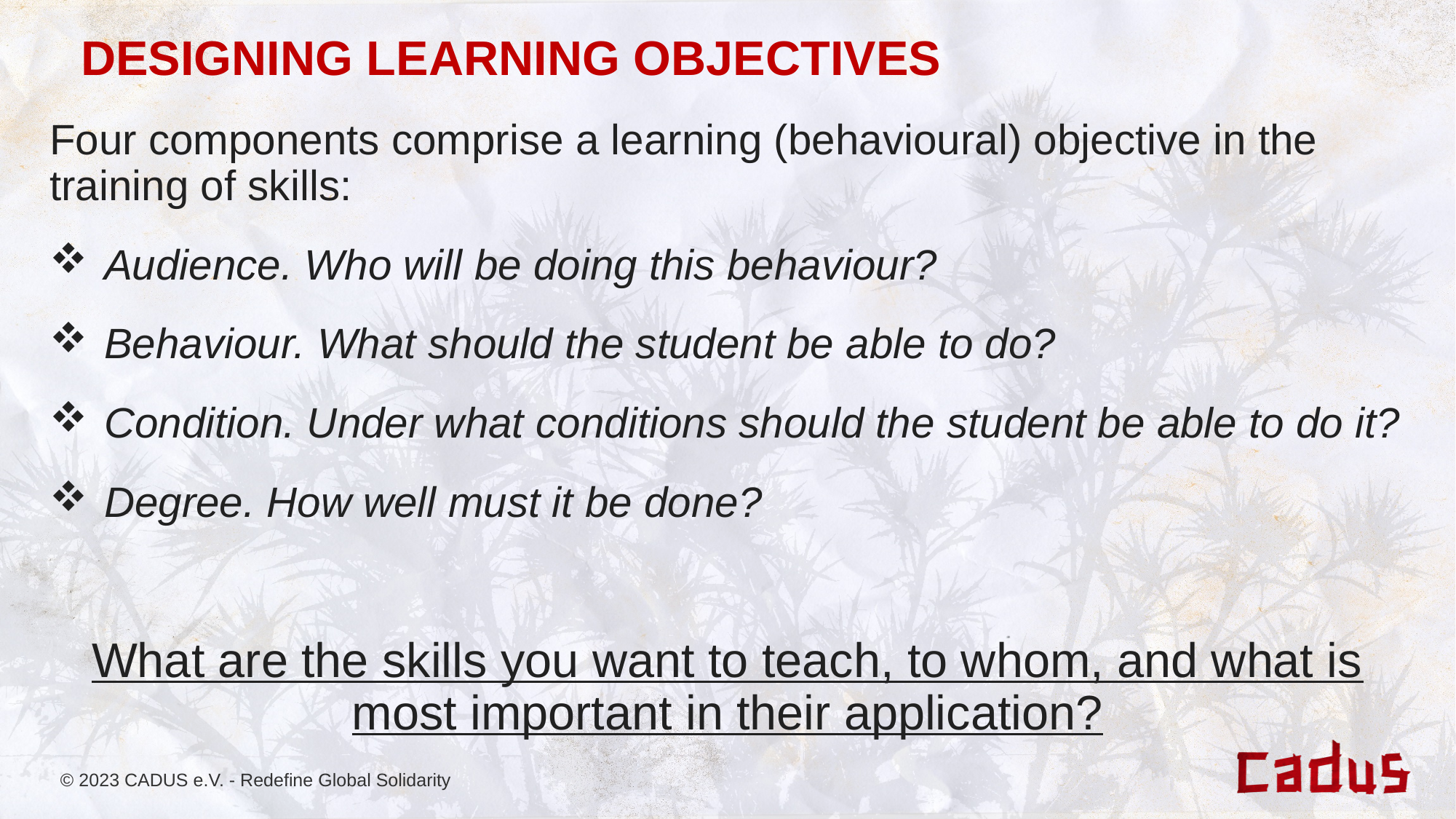

DESIGNING LEARNING OBJECTIVES
Four components comprise a learning (behavioural) objective in the training of skills:
Audience. Who will be doing this behaviour?
Behaviour. What should the student be able to do?
Condition. Under what conditions should the student be able to do it?
Degree. How well must it be done?

What are the skills you want to teach, to whom, and what is most important in their application?